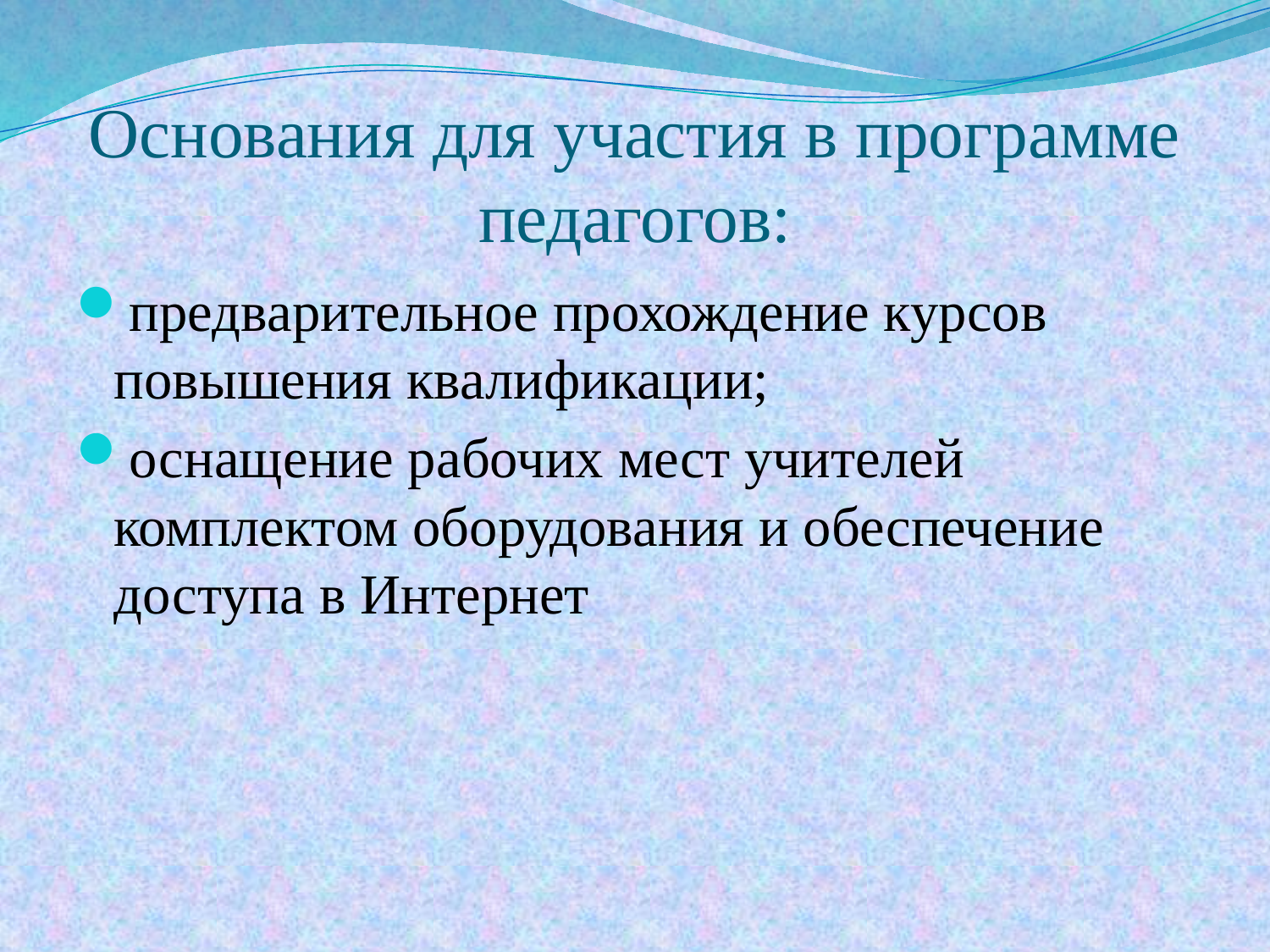

# Основания для участия в программе педагогов:
предварительное прохождение курсов повышения квалификации;
оснащение рабочих мест учителей комплектом оборудования и обеспечение доступа в Интернет